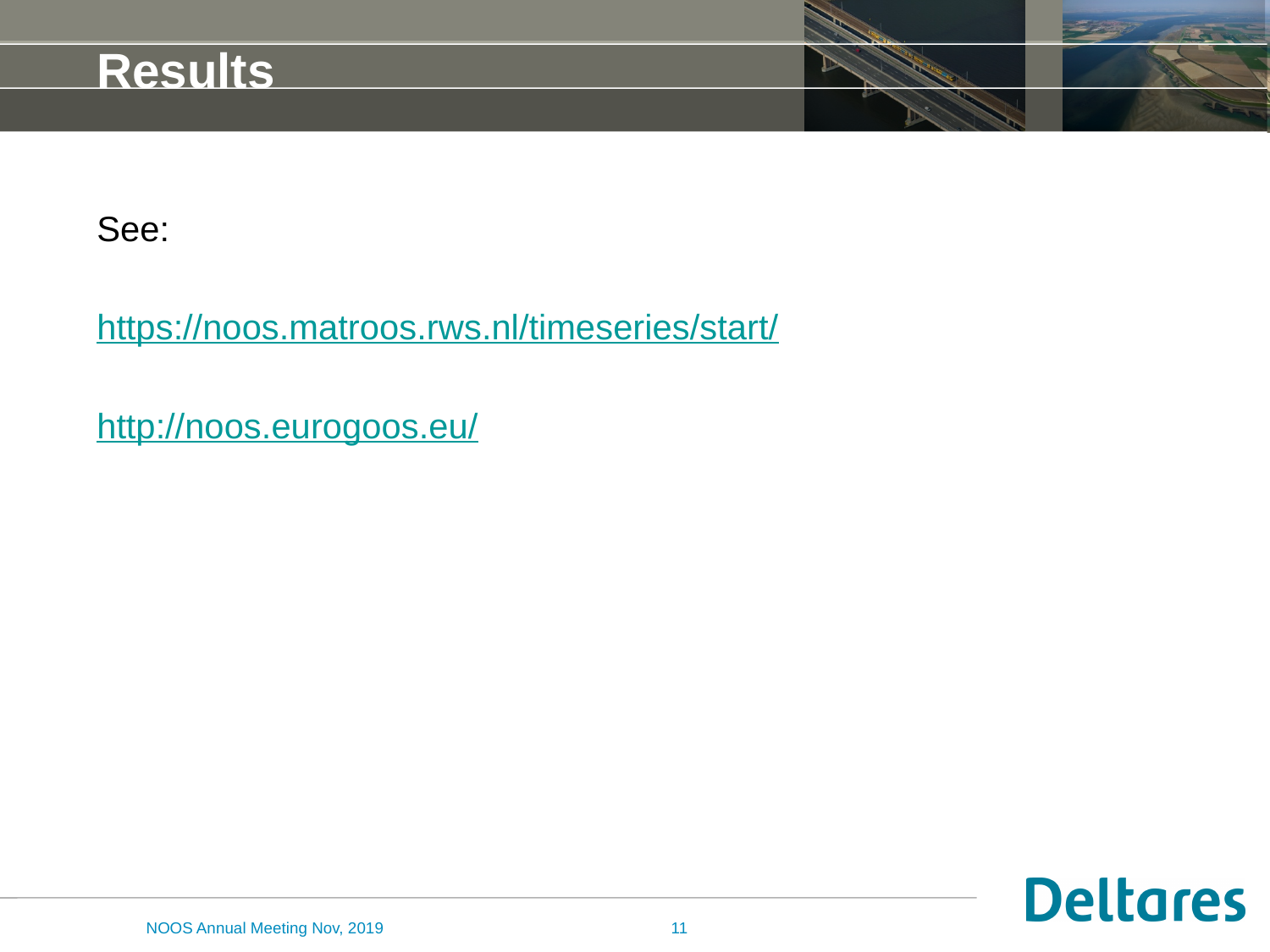

# Results
See:

https://noos.matroos.rws.nl/timeseries/start/

http://noos.eurogoos.eu/

NOOS Annual Meeting Nov, 2019
11